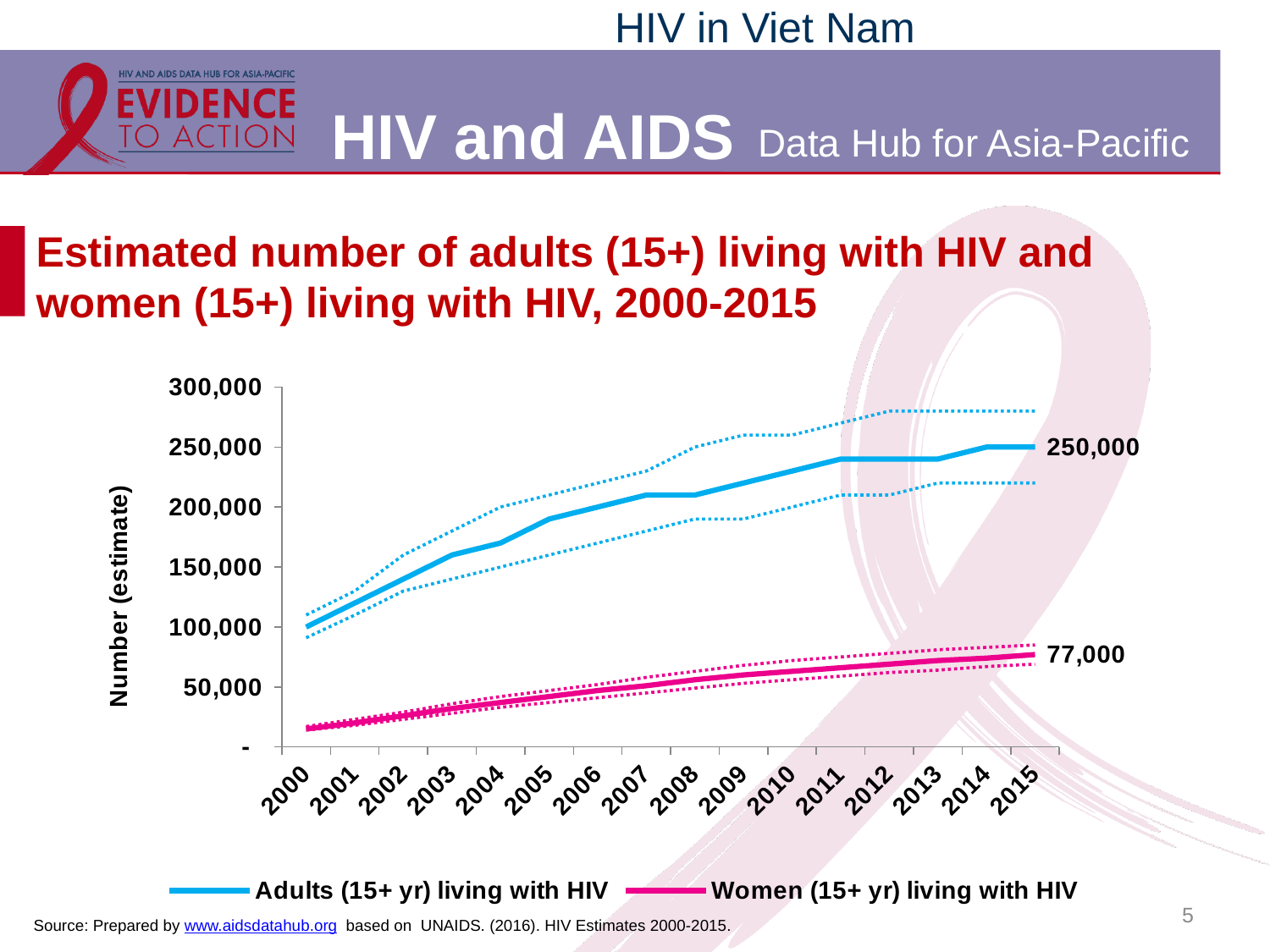

HIV in Viet Nam
# Estimated number of adults (15+) living with HIV and women (15+) living with HIV, 2000-2015

### Chart

| Category | Adults (15+ yr) living with HIV | low | High | Women (15+ yr) living with HIV | low | High |
|---|---|---|---|---|---|---|
| 2000 | 100000.0 | 91000.0 | 110000.0 | 15000.0 | 14000.0 | 17000.0 |
| 2001 | 120000.0 | 110000.0 | 130000.0 | 20000.0 | 18000.0 | 23000.0 |
| 2002 | 140000.0 | 130000.0 | 160000.0 | 26000.0 | 23000.0 | 29000.0 |
| 2003 | 160000.0 | 140000.0 | 180000.0 | 32000.0 | 28000.0 | 36000.0 |
| 2004 | 170000.0 | 150000.0 | 200000.0 | 37000.0 | 33000.0 | 42000.0 |
| 2005 | 190000.0 | 160000.0 | 210000.0 | 42000.0 | 37000.0 | 47000.0 |
| 2006 | 200000.0 | 170000.0 | 220000.0 | 47000.0 | 41000.0 | 52000.0 |
| 2007 | 210000.0 | 180000.0 | 230000.0 | 51000.0 | 45000.0 | 58000.0 |
| 2008 | 210000.0 | 190000.0 | 250000.0 | 56000.0 | 49000.0 | 63000.0 |
| 2009 | 220000.0 | 190000.0 | 260000.0 | 60000.0 | 53000.0 | 68000.0 |
| 2010 | 230000.0 | 200000.0 | 260000.0 | 63000.0 | 56000.0 | 72000.0 |
| 2011 | 240000.0 | 210000.0 | 270000.0 | 66000.0 | 59000.0 | 75000.0 |
| 2012 | 240000.0 | 210000.0 | 280000.0 | 69000.0 | 62000.0 | 78000.0 |
| 2013 | 240000.0 | 220000.0 | 280000.0 | 72000.0 | 64000.0 | 81000.0 |
| 2014 | 250000.0 | 220000.0 | 280000.0 | 74000.0 | 67000.0 | 83000.0 |
| 2015 | 250000.0 | 220000.0 | 280000.0 | 77000.0 | 69000.0 | 85000.0 |
5
Source: Prepared by www.aidsdatahub.org  based on  UNAIDS. (2016). HIV Estimates 2000-2015.